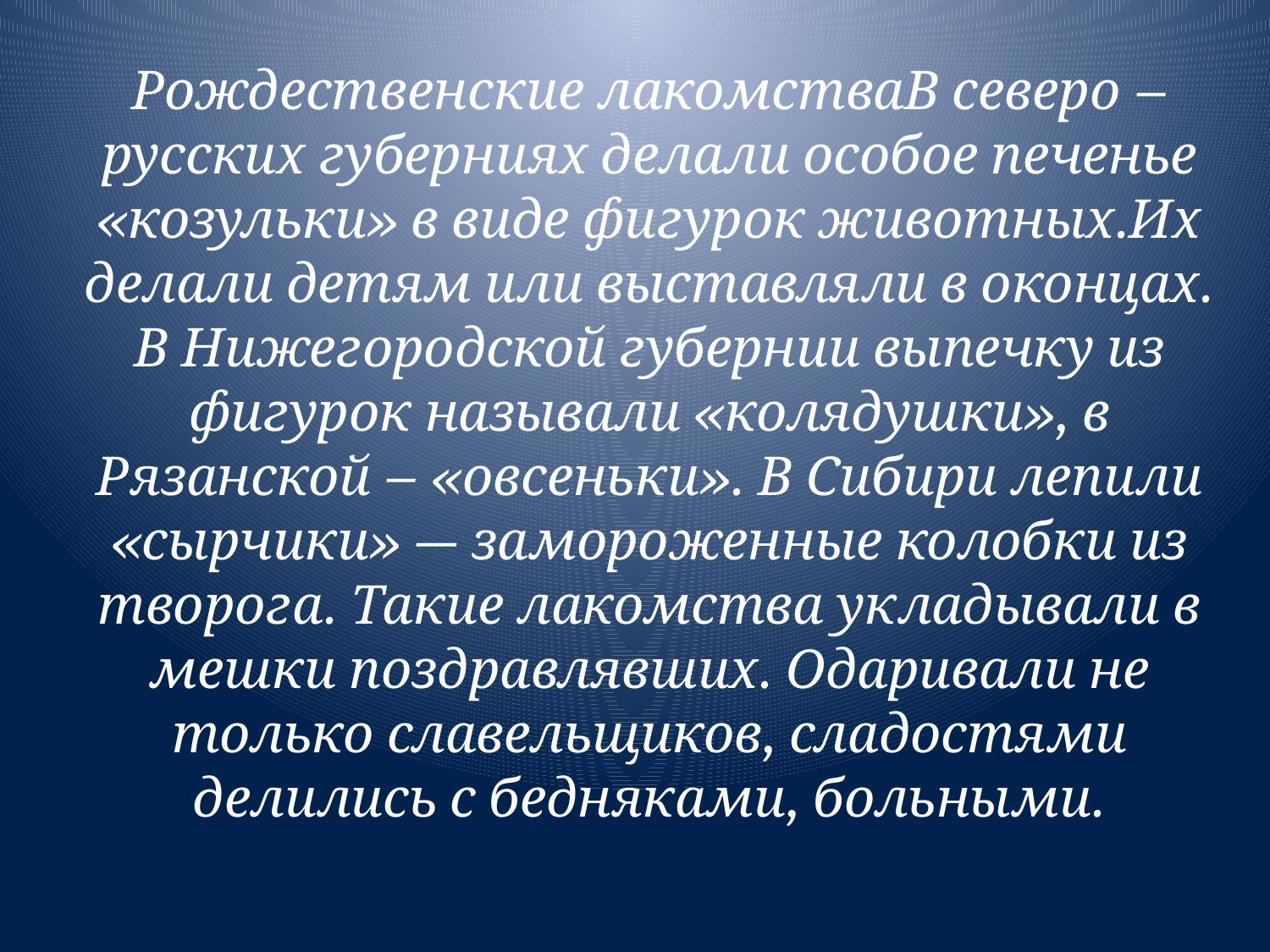

Рождественские лакомстваВ северо – русских губерниях делали особое печенье «козульки» в виде фигурок животных.Их делали детям или выставляли в оконцах. В Нижегородской губернии выпечку из фигурок называли «колядушки», в Рязанской – «овсеньки». В Сибири лепили «сырчики» — замороженные колобки из творога. Такие лакомства укладывали в мешки поздравлявших. Одаривали не только славельщиков, сладостями делились с бедняками, больными.

#